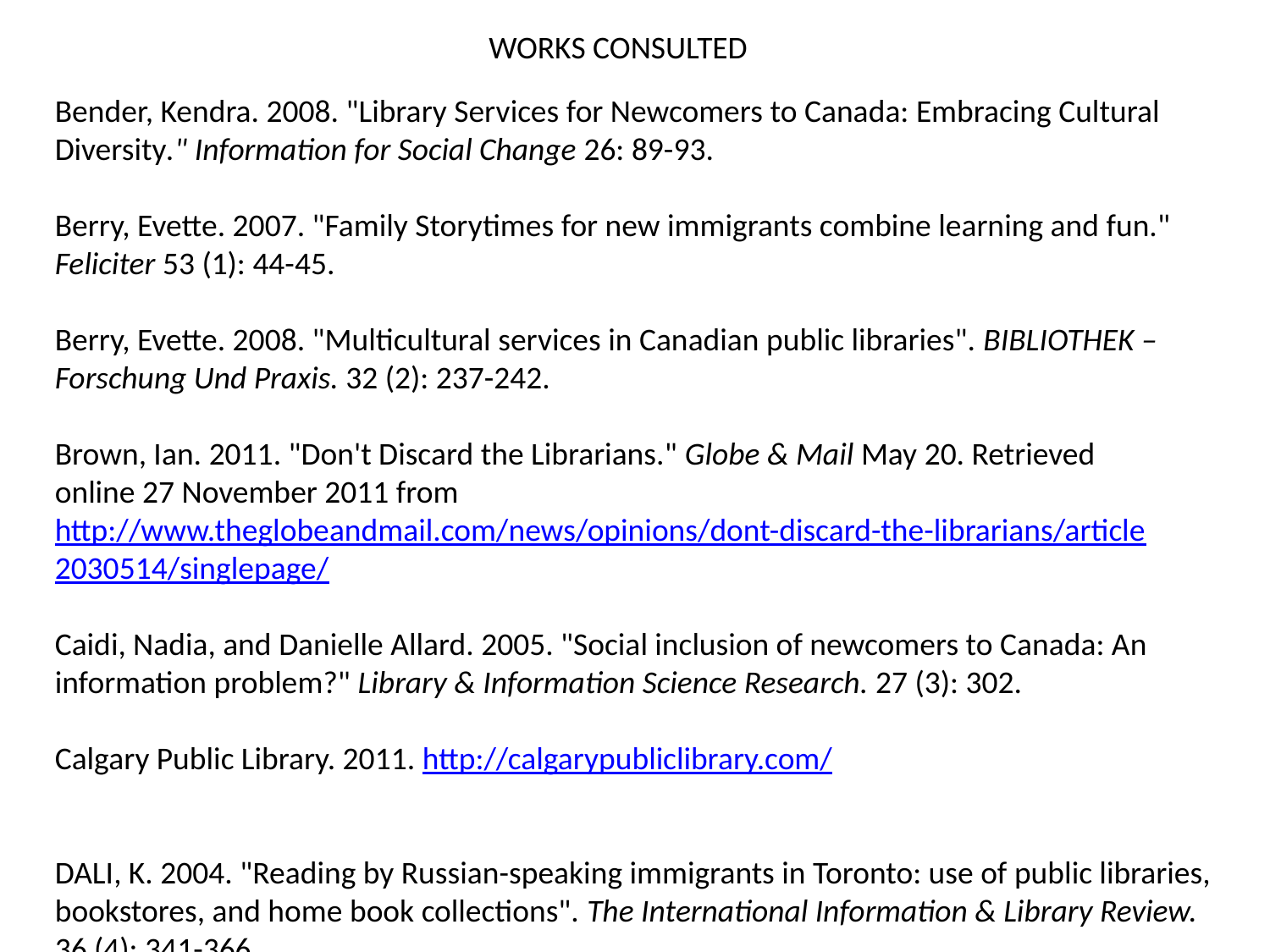

WORKS CONSULTED
Bender, Kendra. 2008. "Library Services for Newcomers to Canada: Embracing Cultural
Diversity." Information for Social Change 26: 89-93.
Berry, Evette. 2007. "Family Storytimes for new immigrants combine learning and fun."
Feliciter 53 (1): 44-45.
Berry, Evette. 2008. "Multicultural services in Canadian public libraries". BIBLIOTHEK –
Forschung Und Praxis. 32 (2): 237-242.
Brown, Ian. 2011. "Don't Discard the Librarians." Globe & Mail May 20. Retrieved
online 27 November 2011 from
http://www.theglobeandmail.com/news/opinions/dont-discard-the-librarians/article
2030514/singlepage/

Caidi, Nadia, and Danielle Allard. 2005. "Social inclusion of newcomers to Canada: An
information problem?" Library & Information Science Research. 27 (3): 302.

Calgary Public Library. 2011. http://calgarypubliclibrary.com/
DALI, K. 2004. "Reading by Russian-speaking immigrants in Toronto: use of public libraries,
bookstores, and home book collections". The International Information & Library Review.
36 (4): 341-366.